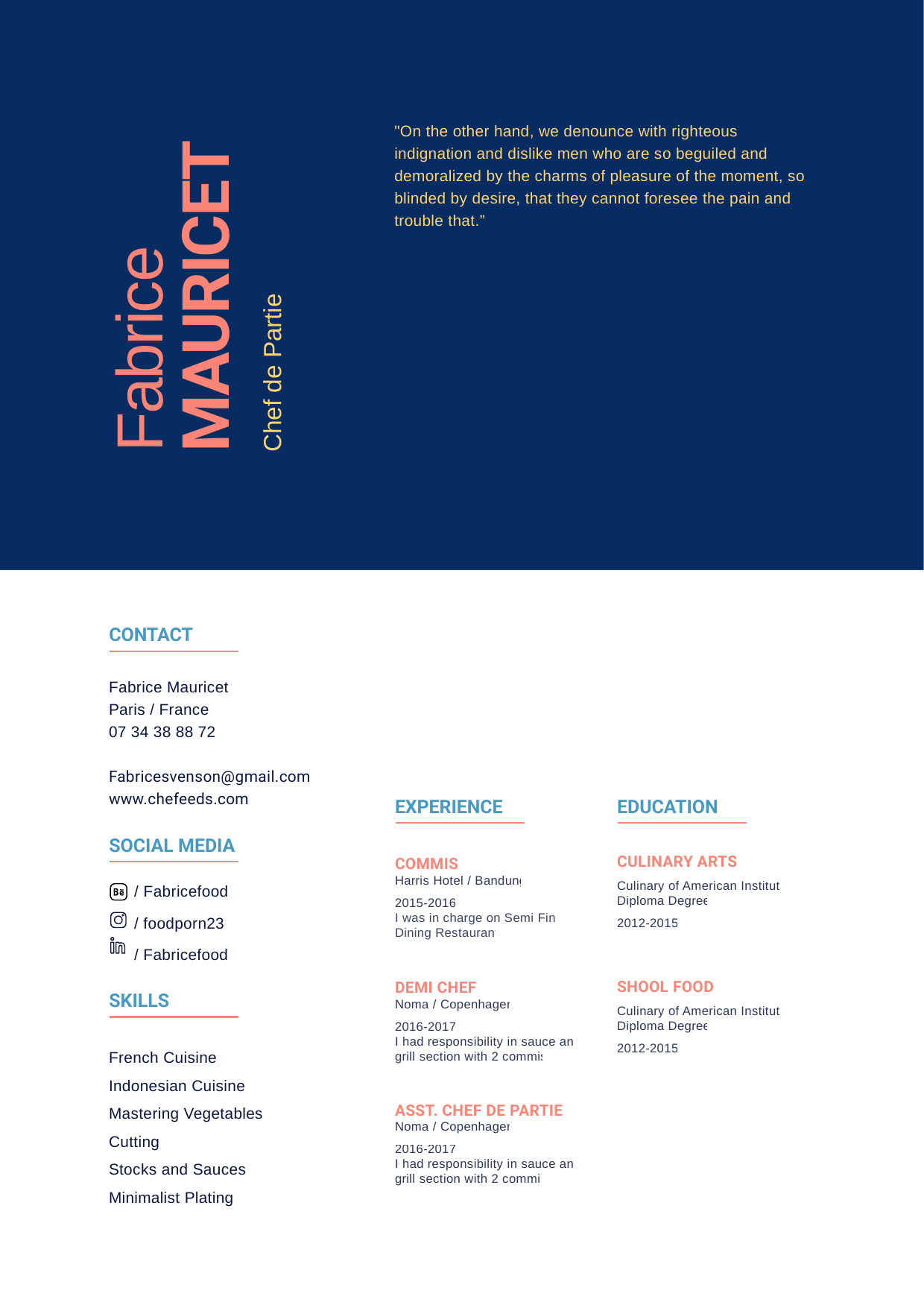

"On the other hand, we denounce with righteous indignation and dislike men who are so beguiled and demoralized by the charms of pleasure of the moment, so blinded by desire, that they cannot foresee the pain and trouble that.”
Mauricet
Fabrice
Chef de Partie

Contact

Fabrice Mauricet
Paris / France
07 34 38 88 72

Fabricesvenson@gmail.com
www.chefeeds.com
Experience
Education

Social Media
Culinary Arts
Culinary of American Institute
Diploma Degree
2012-2015
COMMIS
Harris Hotel / Bandung
2015-2016
I was in charge on Semi Fine Dining Restaurant

/ Fabricefood
/ foodporn23
/ Fabricefood

SHOOL FOOD
Culinary of American Institute
Diploma Degree
2012-2015
DEMI CHEF
Noma / Copenhagen
2016-2017
I had responsibility in sauce and grill section with 2 commis.
Skills

French Cuisine
Indonesian Cuisine
Mastering Vegetables Cutting
Stocks and Sauces
Minimalist Plating
ASST. CHEF DE PARTIE
Noma / Copenhagen
2016-2017
I had responsibility in sauce and grill section with 2 commis